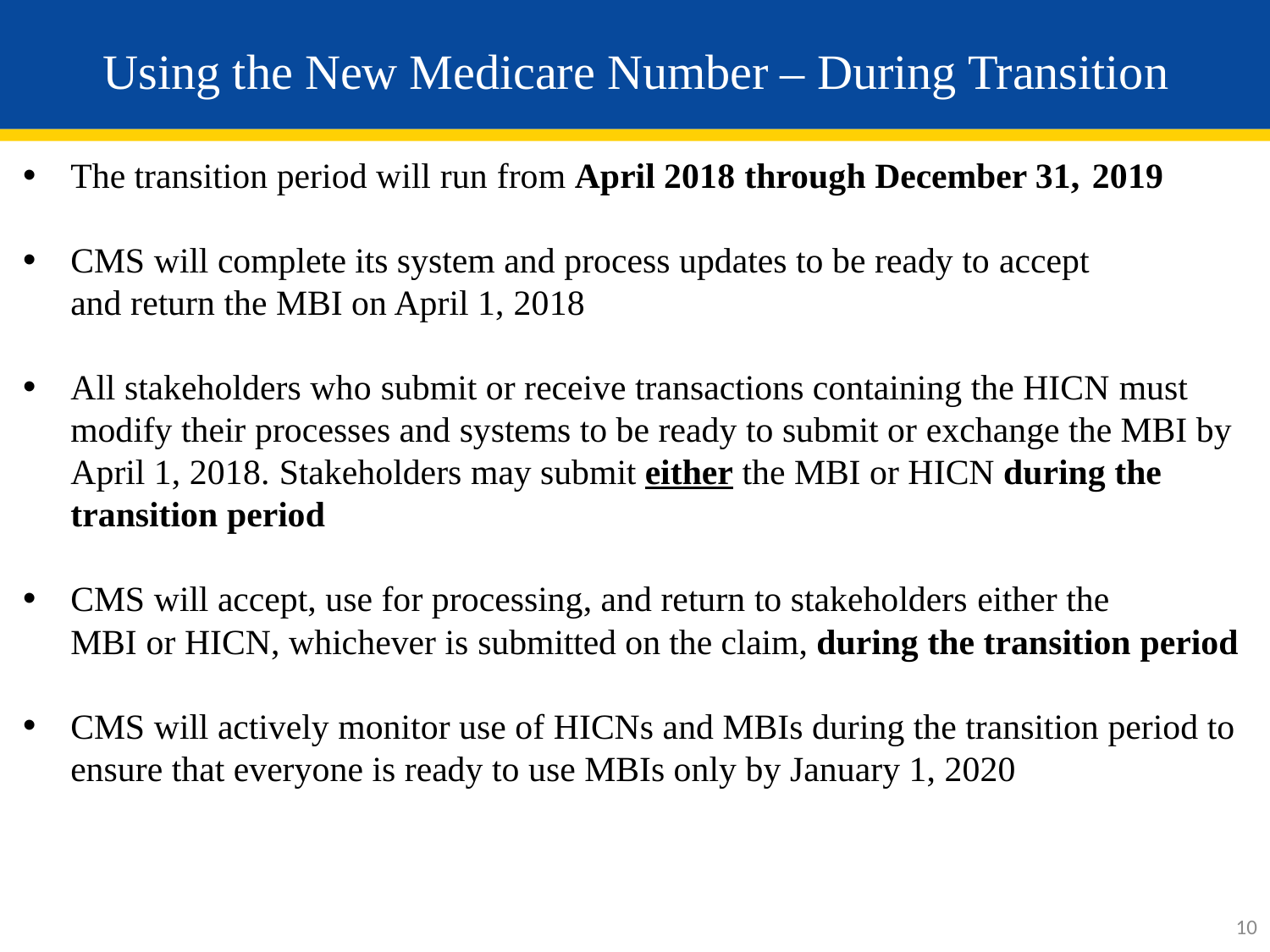

Using the New Medicare Number – During Transition
The transition period will run from April 2018 through December 31,  2019

CMS will complete its system and process updates to be ready to accept
and return the MBI on April 1, 2018

All stakeholders who submit or receive transactions containing the HICN must modify their processes and systems to be ready to submit or exchange the MBI by April 1, 2018. Stakeholders may submit either the MBI or HICN during the transition period

CMS will accept, use for processing, and return to stakeholders either the
MBI or HICN, whichever is submitted on the claim, during the transition period

CMS will actively monitor use of HICNs and MBIs during the transition period to ensure that everyone is ready to use MBIs only by January 1, 2020
10